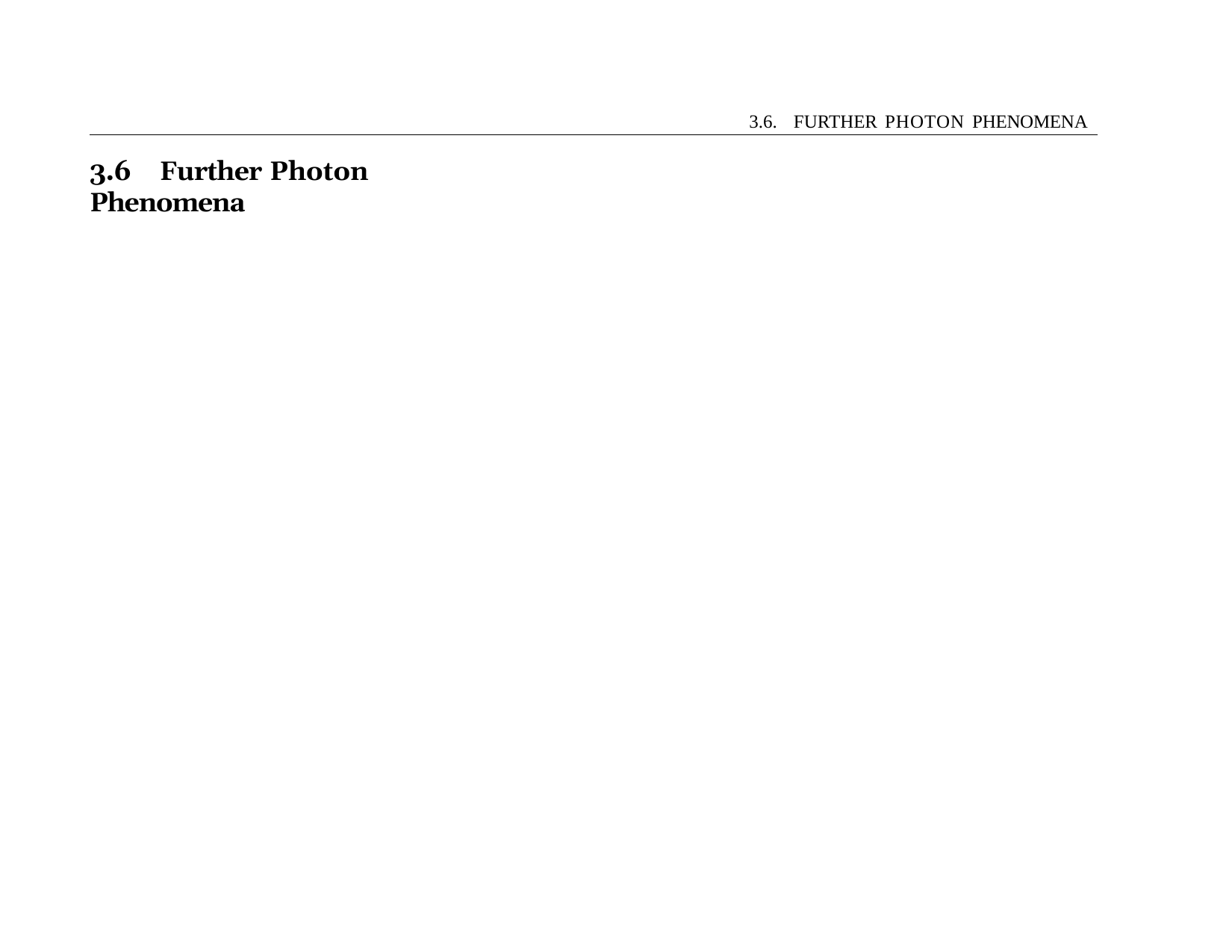

3.6.  FURTHER PHOTON PHENOMENA

3.6	Further Photon Phenomena